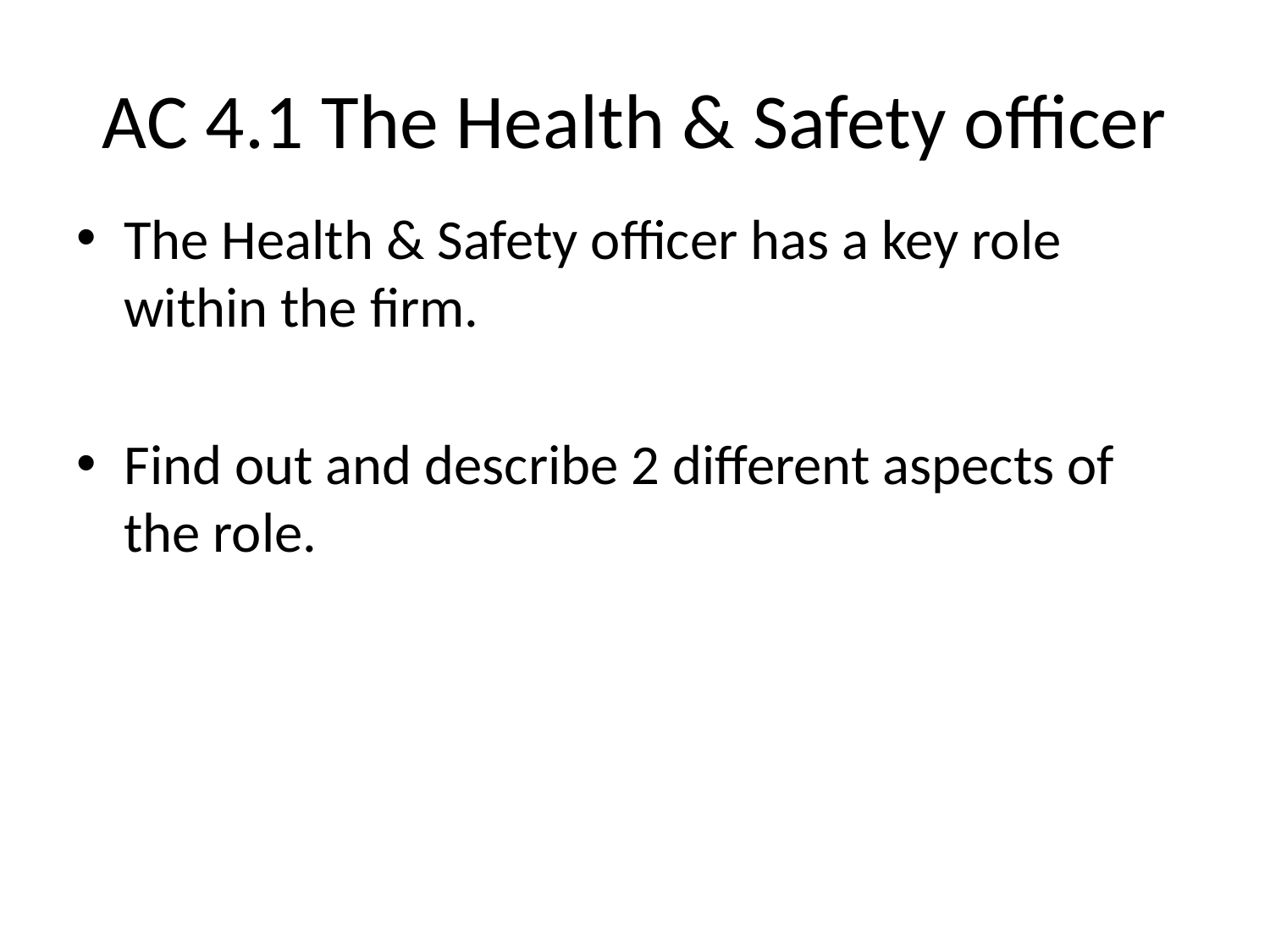

# AC 4.1 The Health & Safety officer
The Health & Safety officer has a key role within the firm.

Find out and describe 2 different aspects of the role.